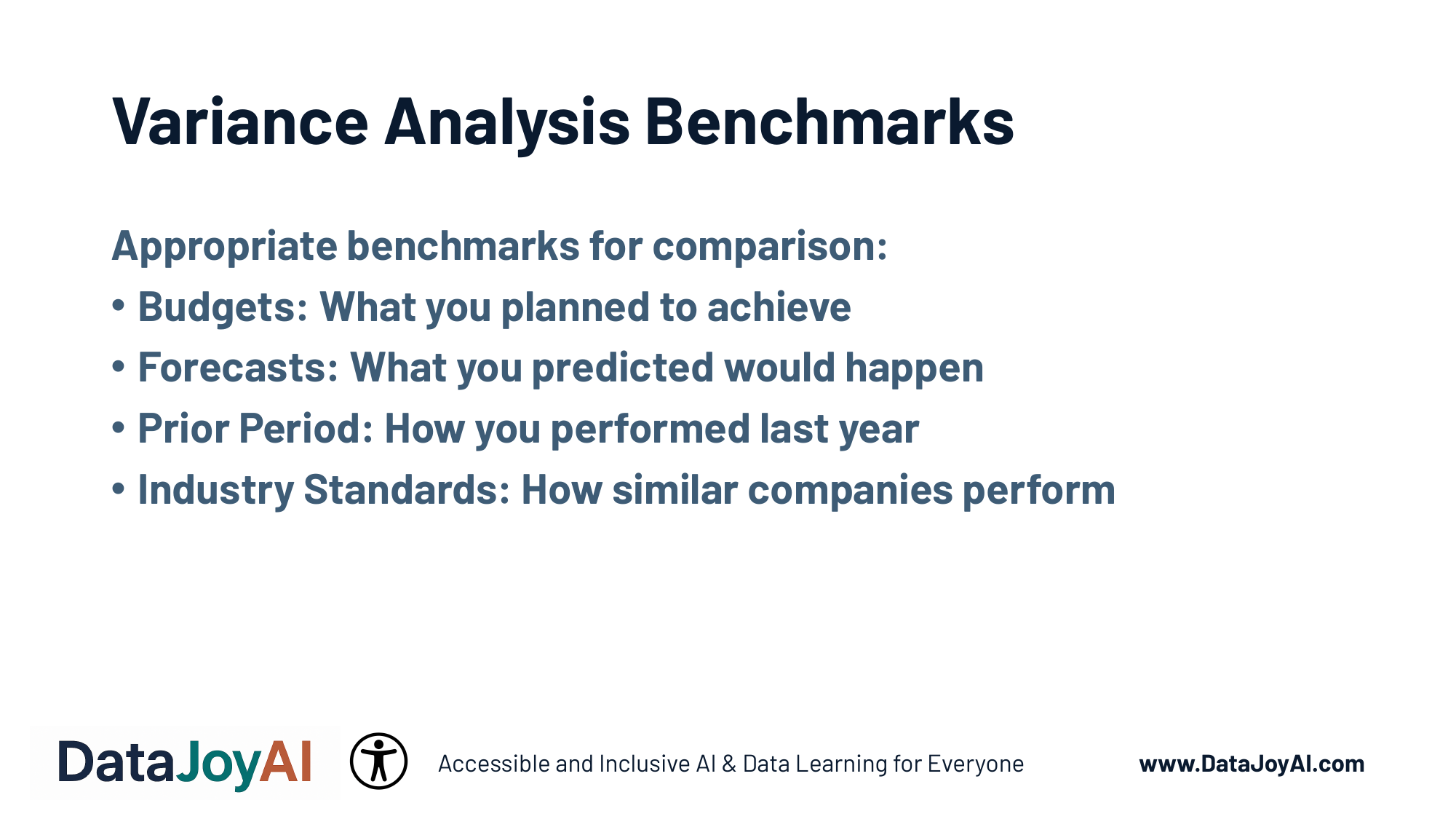

# Variance Analysis Benchmarks
Appropriate benchmarks for comparison:
Budgets: What you planned to achieve
Forecasts: What you predicted would happen
Prior Period: How you performed last year
Industry Standards: How similar companies perform